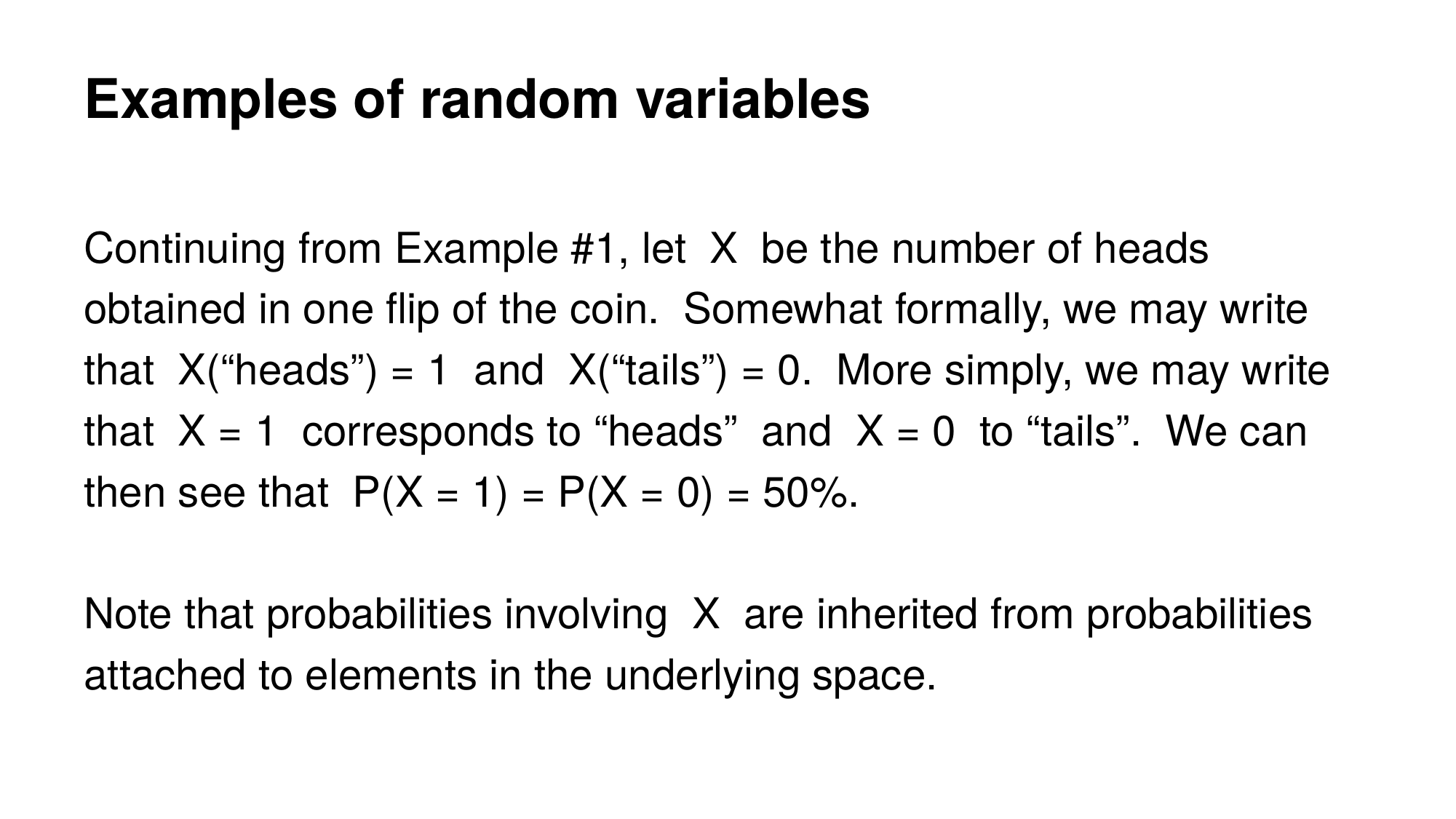

# Examples of random variables
Continuing from Example #1, let  X  be the number of heads obtained in one flip of the coin.  Somewhat formally, we may write that  X(“heads”) = 1  and  X(“tails”) = 0.  More simply, we may write that  X = 1  corresponds to “heads”  and  X = 0  to “tails”.  We can then see that  P(X = 1) = P(X = 0) = 50%.

Note that probabilities involving  X  are inherited from probabilities attached to elements in the underlying space.